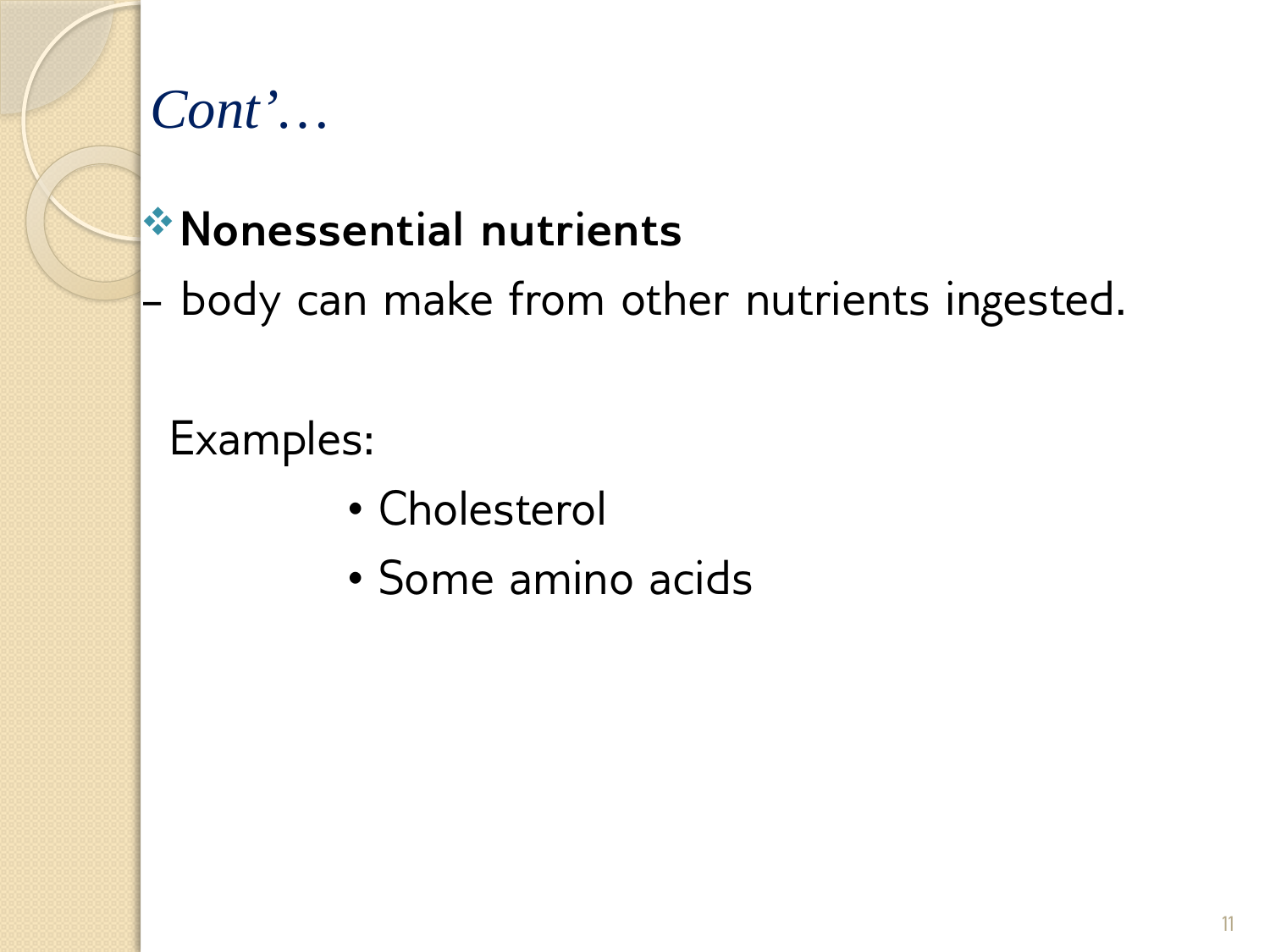

# Cont’…
Nonessential nutrients
– body can make from other nutrients ingested.

  Examples:
              • Cholesterol
              • Some amino acids
11